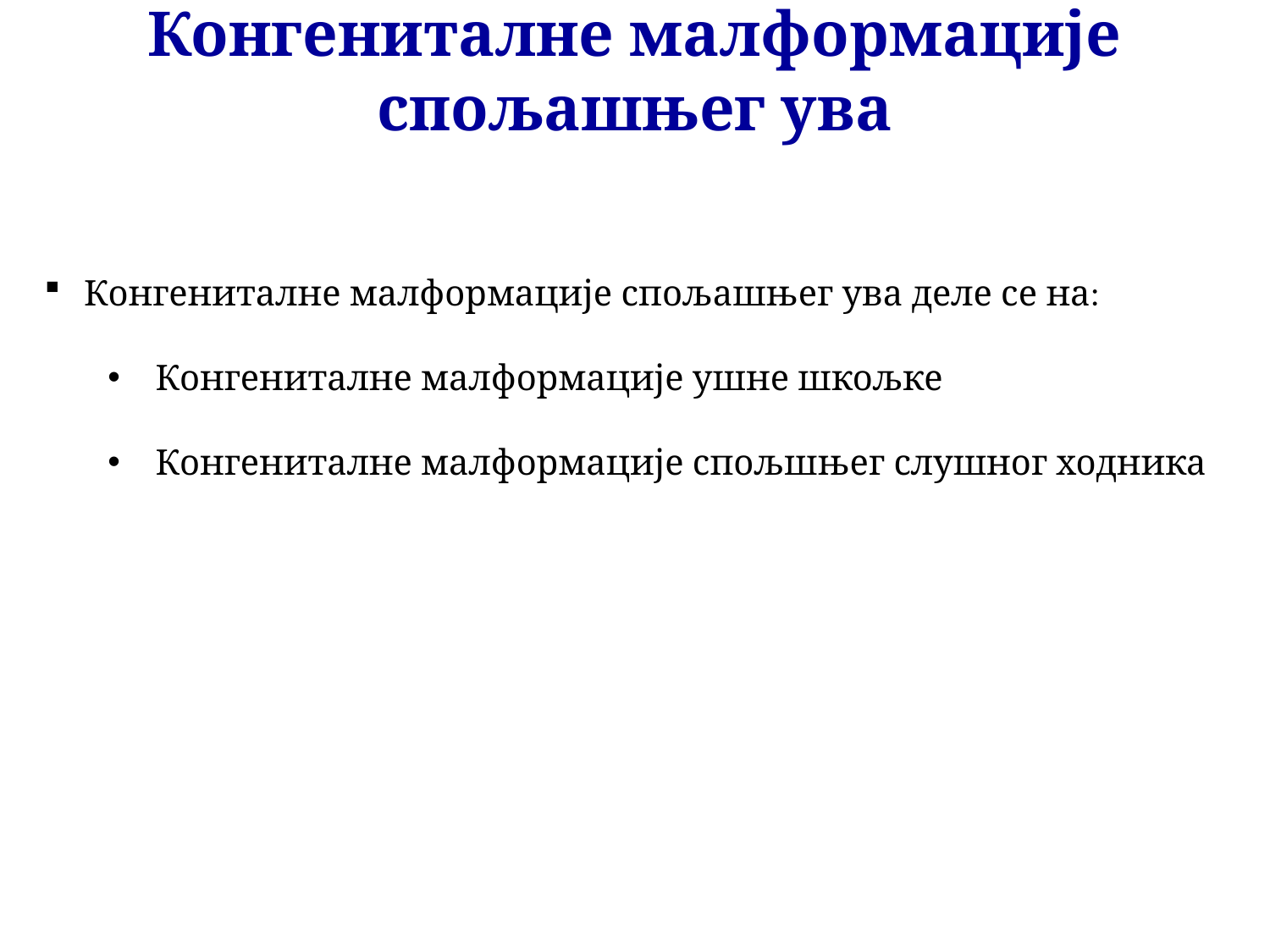

Конгениталне малформације спољашњег ува

Конгениталне малформације спољашњег ува деле се на:

Конгениталне малформације ушне шкољке

Конгениталне малформације спољшњег слушног ходника